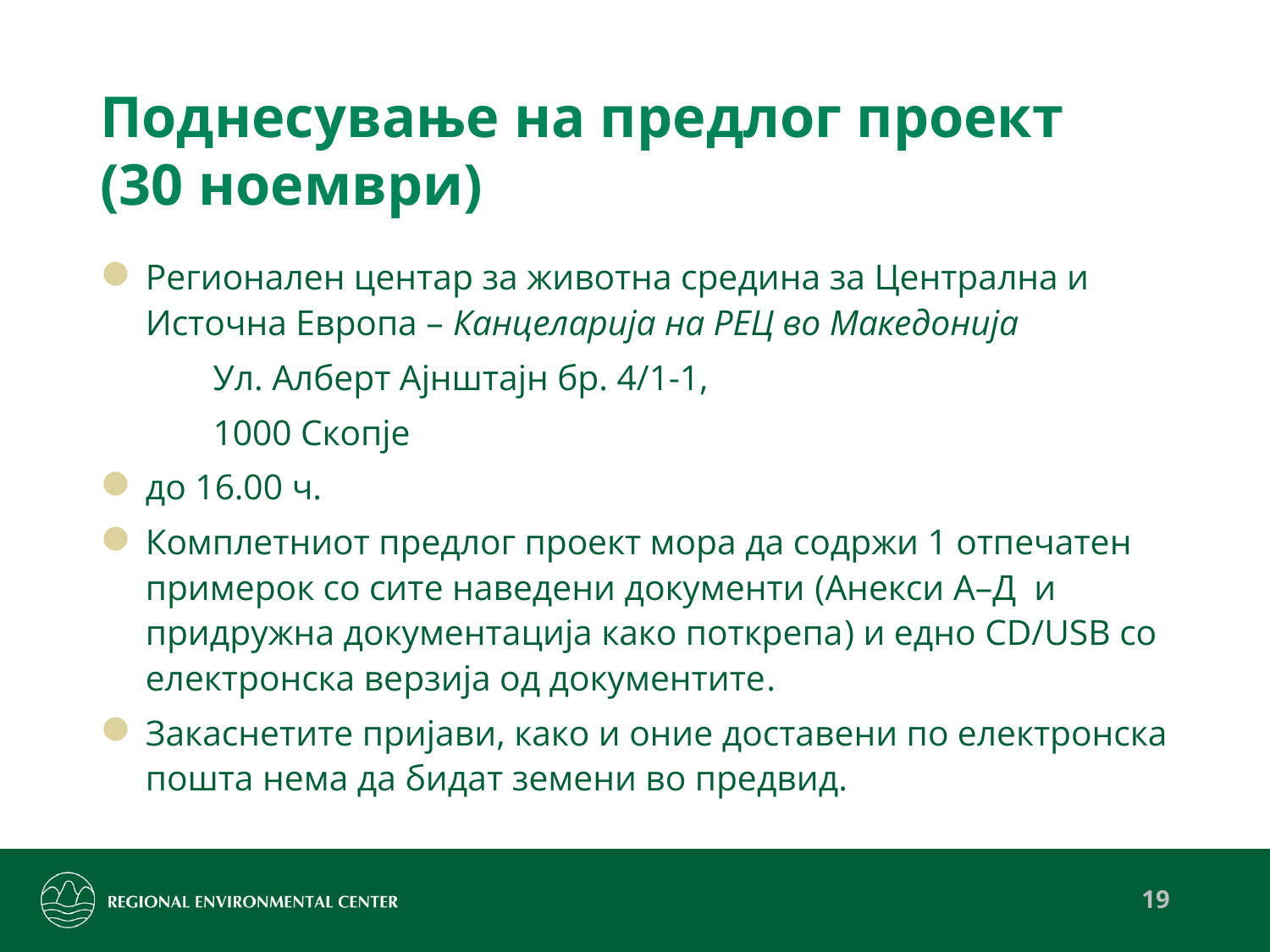

# Поднесување на предлог проект (30 ноември)
Регионален центар за животна средина за Централна и Источна Европа – Канцеларија на РЕЦ во Македонија
 	Ул. Алберт Ајнштајн бр. 4/1-1,
	1000 Скопје
до 16.00 ч.
Комплетниот предлог проект мора да содржи 1 отпечатен примерок со сите наведени документи (Анекси A–Д  и придружна документација како поткрепа) и едно CD/USB со електронска верзија од документите.
Закаснетите пријави, како и оние доставени по електронска пошта нема да бидат земени во предвид.
19